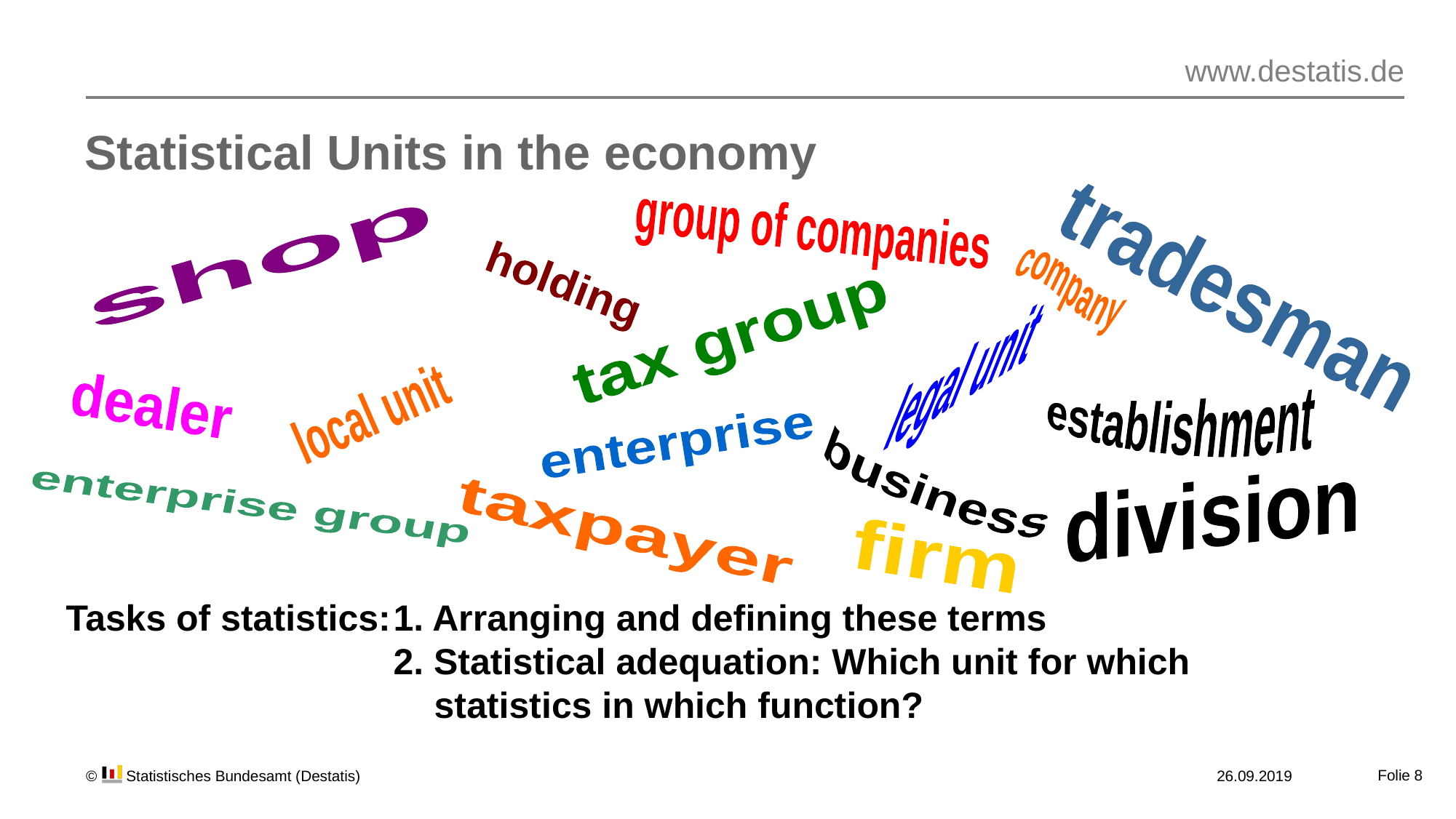

# Statistical Units in the economy
group of companies
shop
tradesman
company
holding
branch
tax group
legal unit
establishment
dealer
local unit
enterprise
business
division
enterprise group
taxpayer
firm
Tasks of statistics:	1. Arranging and defining these terms
			2. Statistical adequation: Which unit for which
			    statistics in which function?